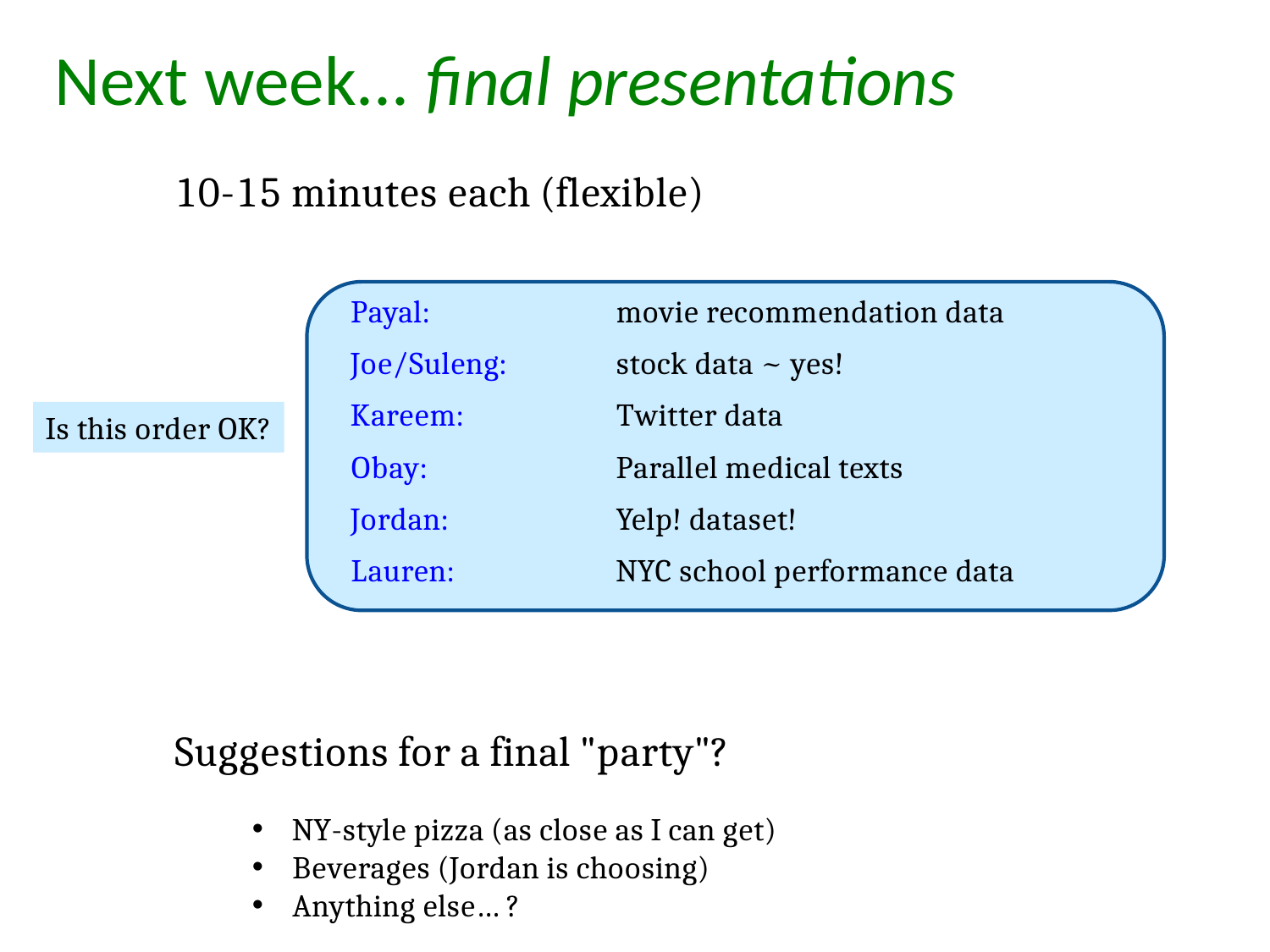

Next week... final presentations
10-15 minutes each (flexible)

movie recommendation data
Payal:
stock data ~ yes!
Joe/Suleng:
Twitter data
Kareem:
Is this order OK?
Parallel medical texts
Obay:
Yelp! dataset!
Jordan:
Lauren:
NYC school performance data
Suggestions for a final "party"?
NY-style pizza (as close as I can get)
Beverages (Jordan is choosing)
Anything else… ?